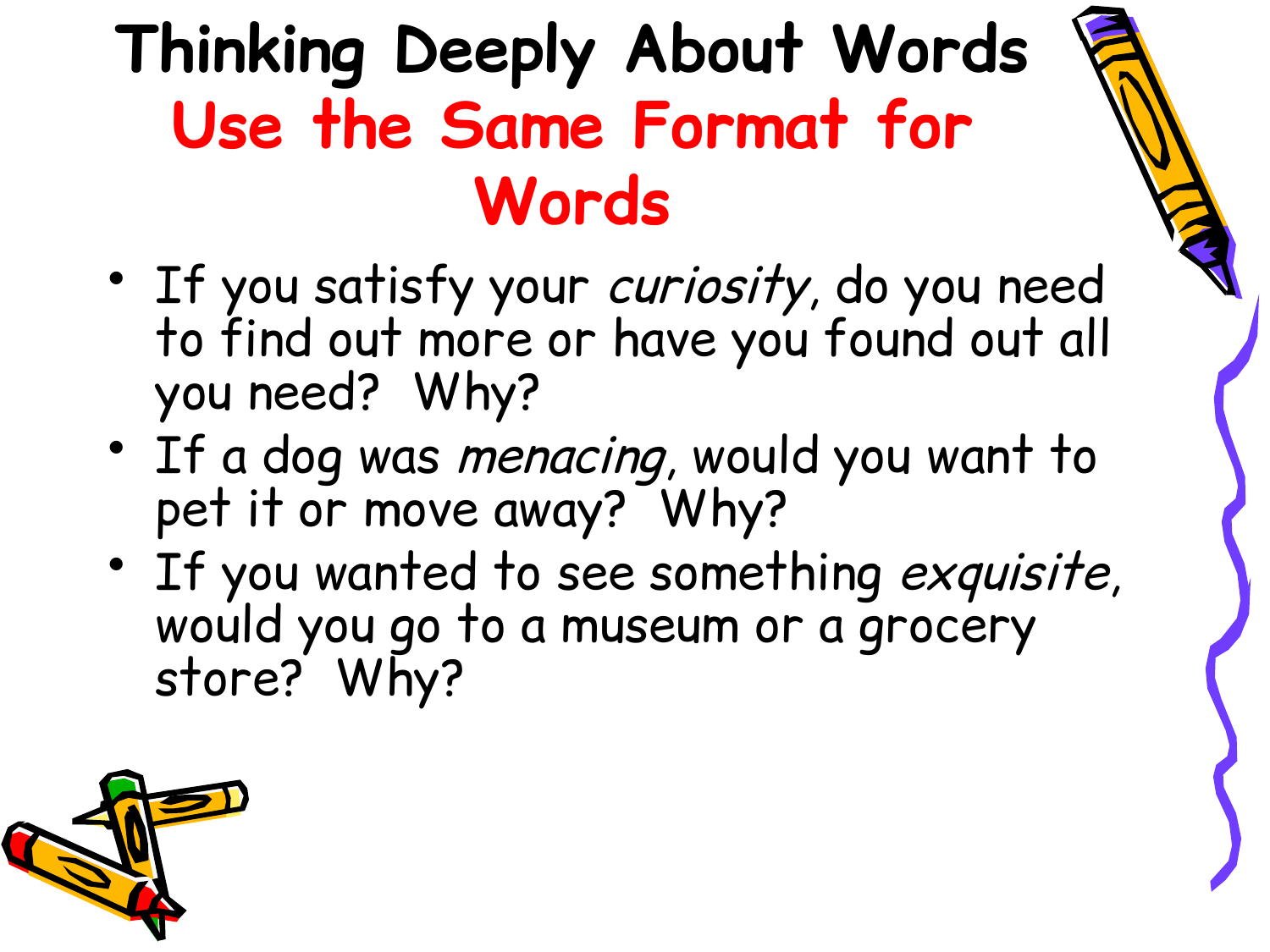

# Thinking Deeply About Words Use the Same Format for Words
If you satisfy your curiosity, do you need to find out more or have you found out all you need?  Why?
If a dog was menacing, would you want to pet it or move away?  Why?
If you wanted to see something exquisite, would you go to a museum or a grocery store?  Why?